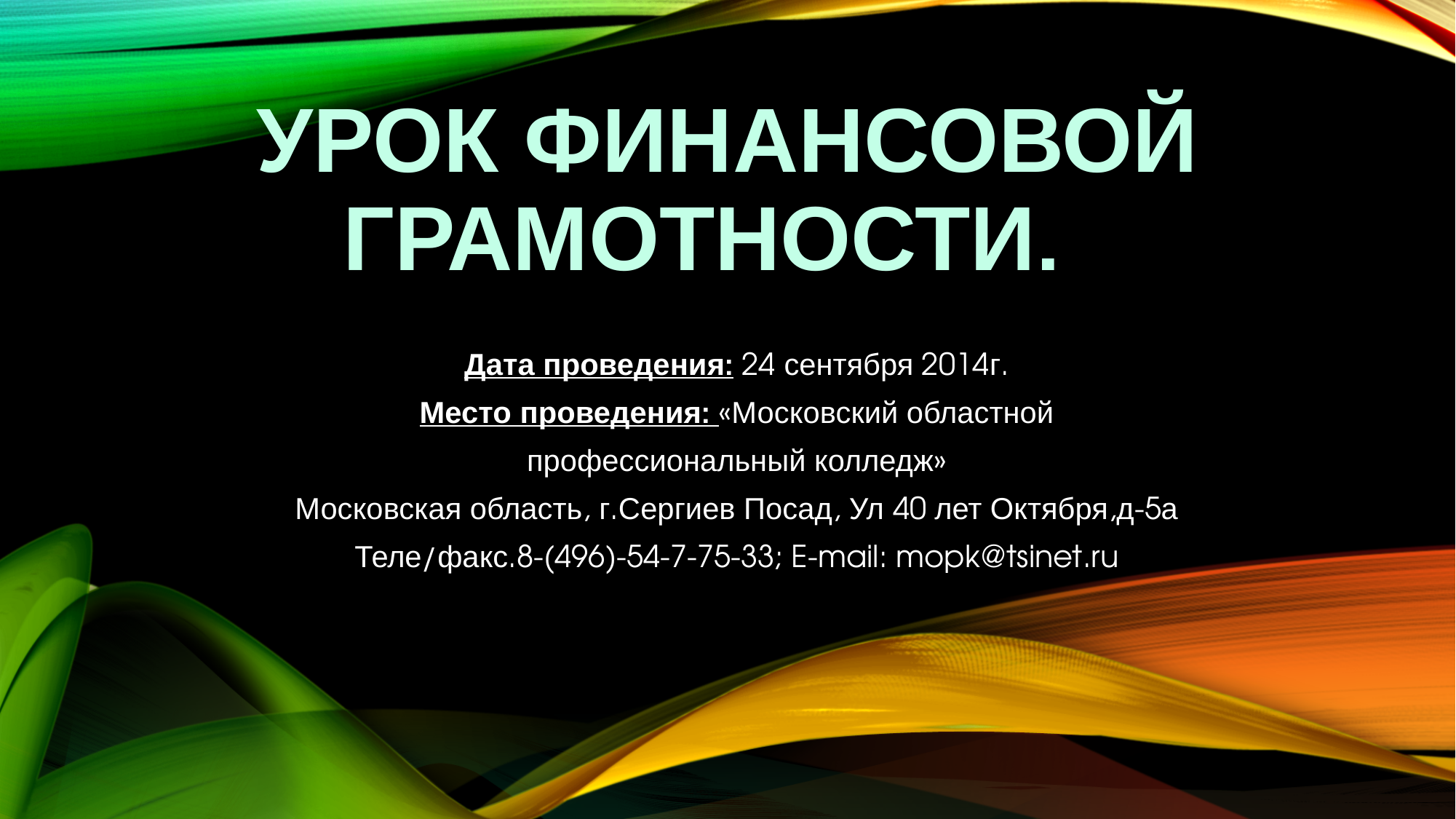

# УРОК ФИНАНСОВОЙ ГРАМОТНОСТИ.
Дата проведения: 24 сентября 2014г.
Место проведения: «Московский областной
профессиональный колледж»
Московская область, г.Сергиев Посад, Ул 40 лет Октября,д-5а
Теле/факс.8-(496)-54-7-75-33; E-mail: mopk@tsinet.ru